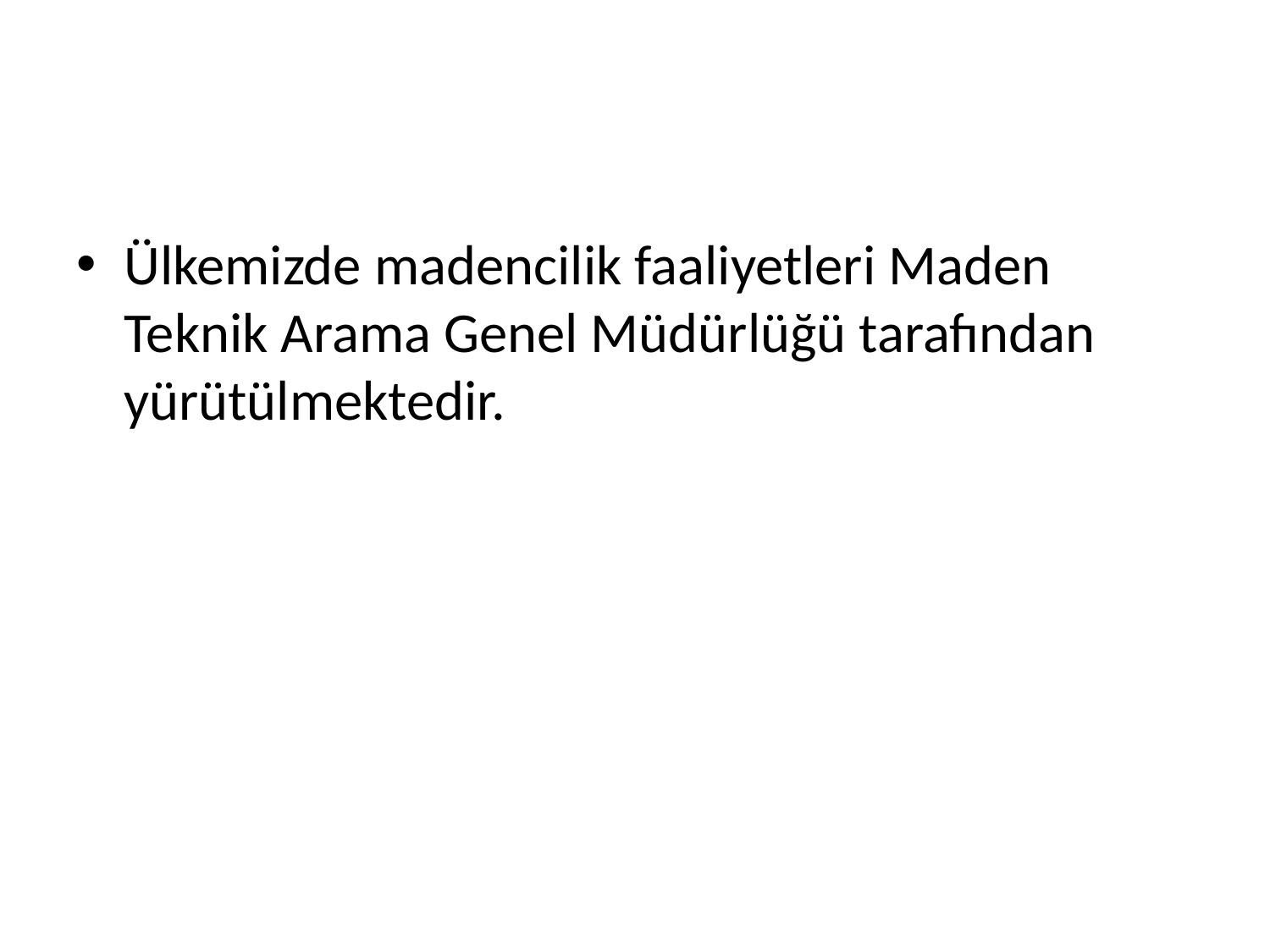

Ülkemizde madencilik faaliyetleri Maden Teknik Arama Genel Müdürlüğü tarafından yürütülmektedir.